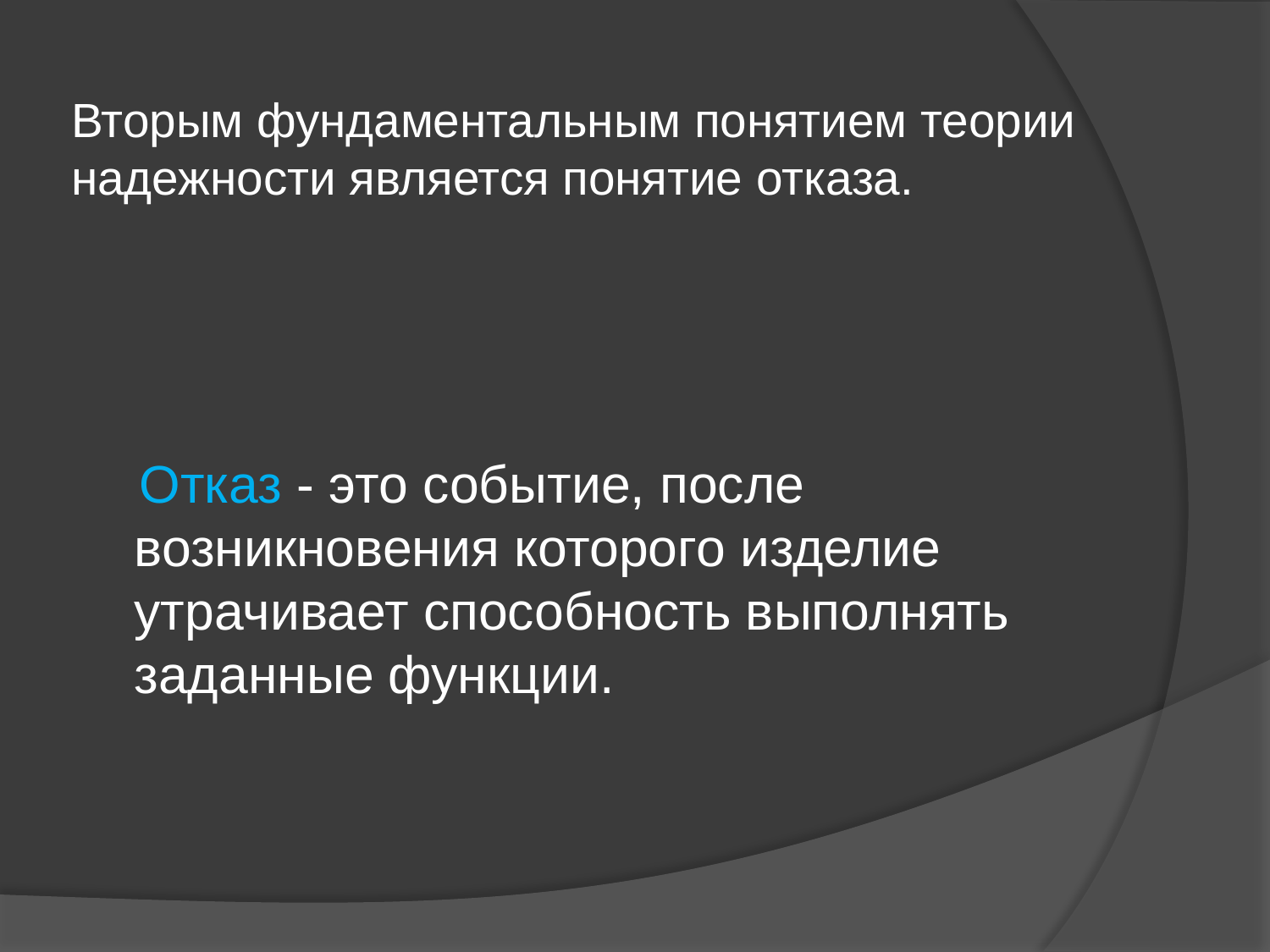

# Вторым фундаментальным понятием теории надежности является понятие отказа.

    Отказ - это событие, после возникновения которого изделие утрачивает способность выполнять заданные функции.